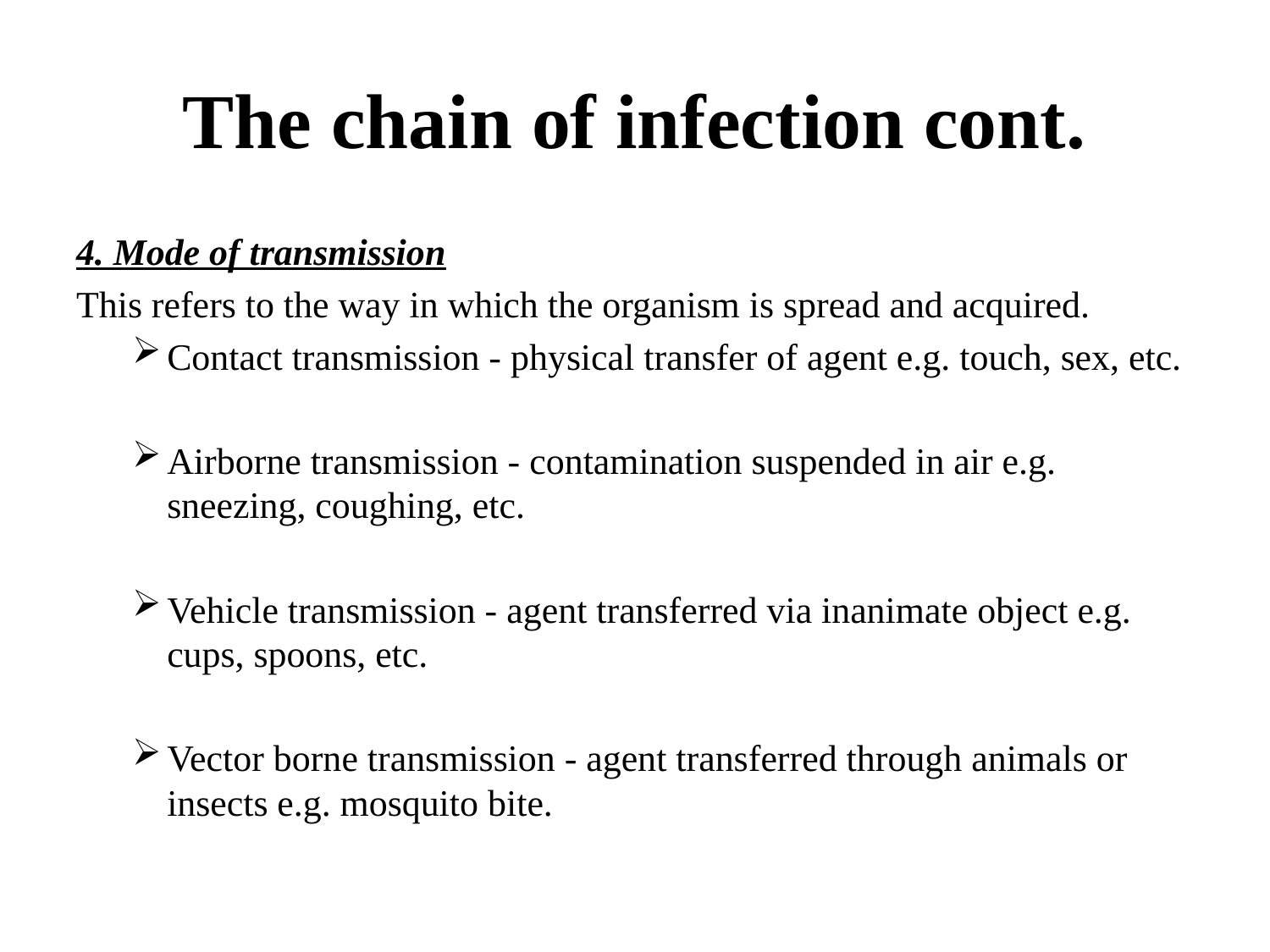

# The chain of infection cont.
4. Mode of transmission
This refers to the way in which the organism is spread and acquired.
Contact transmission - physical transfer of agent e.g. touch, sex, etc.

Airborne transmission - contamination suspended in air e.g. sneezing, coughing, etc.

Vehicle transmission - agent transferred via inanimate object e.g. cups, spoons, etc.

Vector borne transmission - agent transferred through animals or insects e.g. mosquito bite.